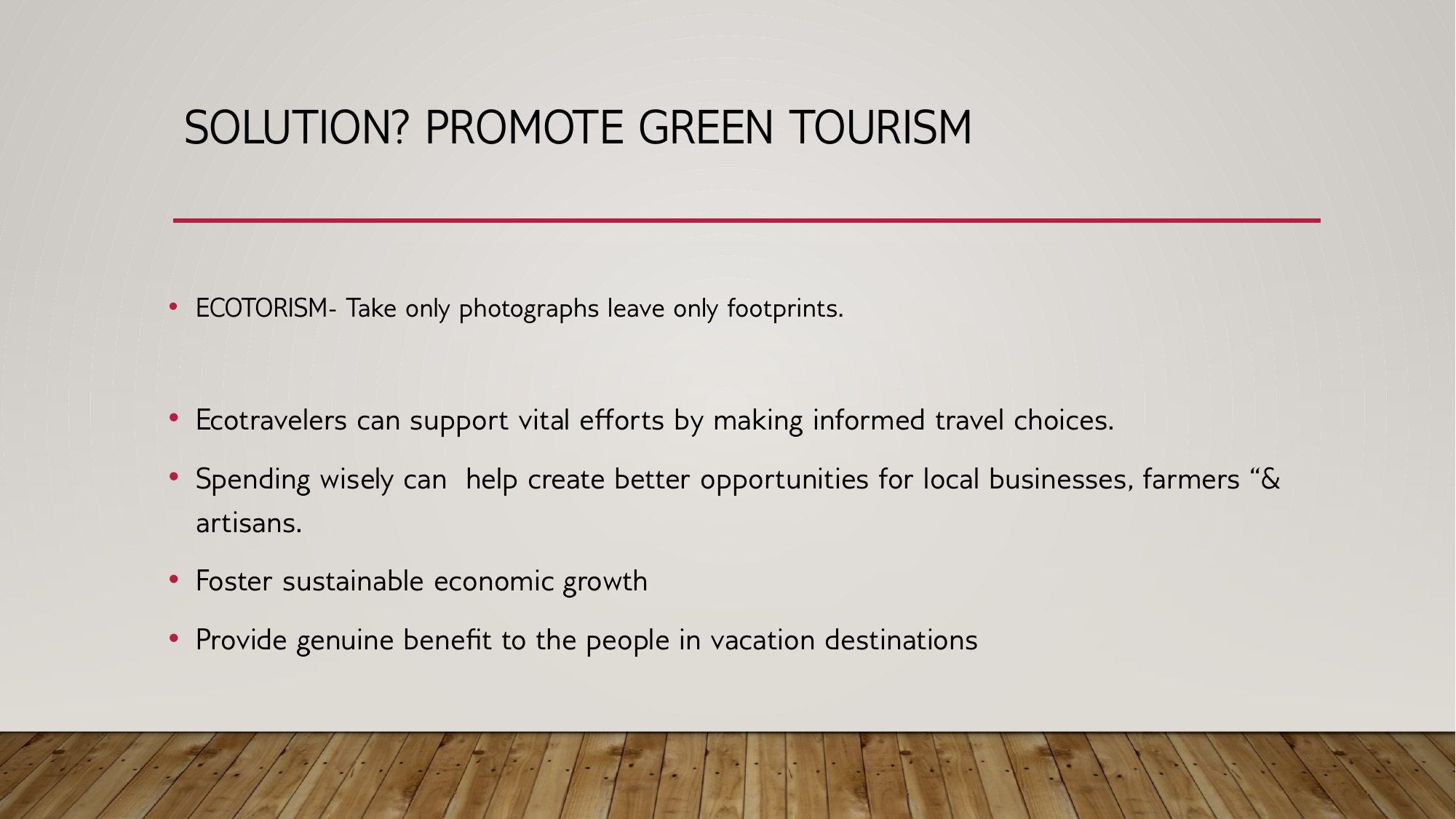

# Solution? Promote Green Tourism
ECOTORISM- Take only photographs leave only footprints.

Ecotravelers can support vital efforts by making informed travel choices.
Spending wisely can  help create better opportunities for local businesses, farmers “& artisans.
Foster sustainable economic growth
Provide genuine benefit to the people in vacation destinations